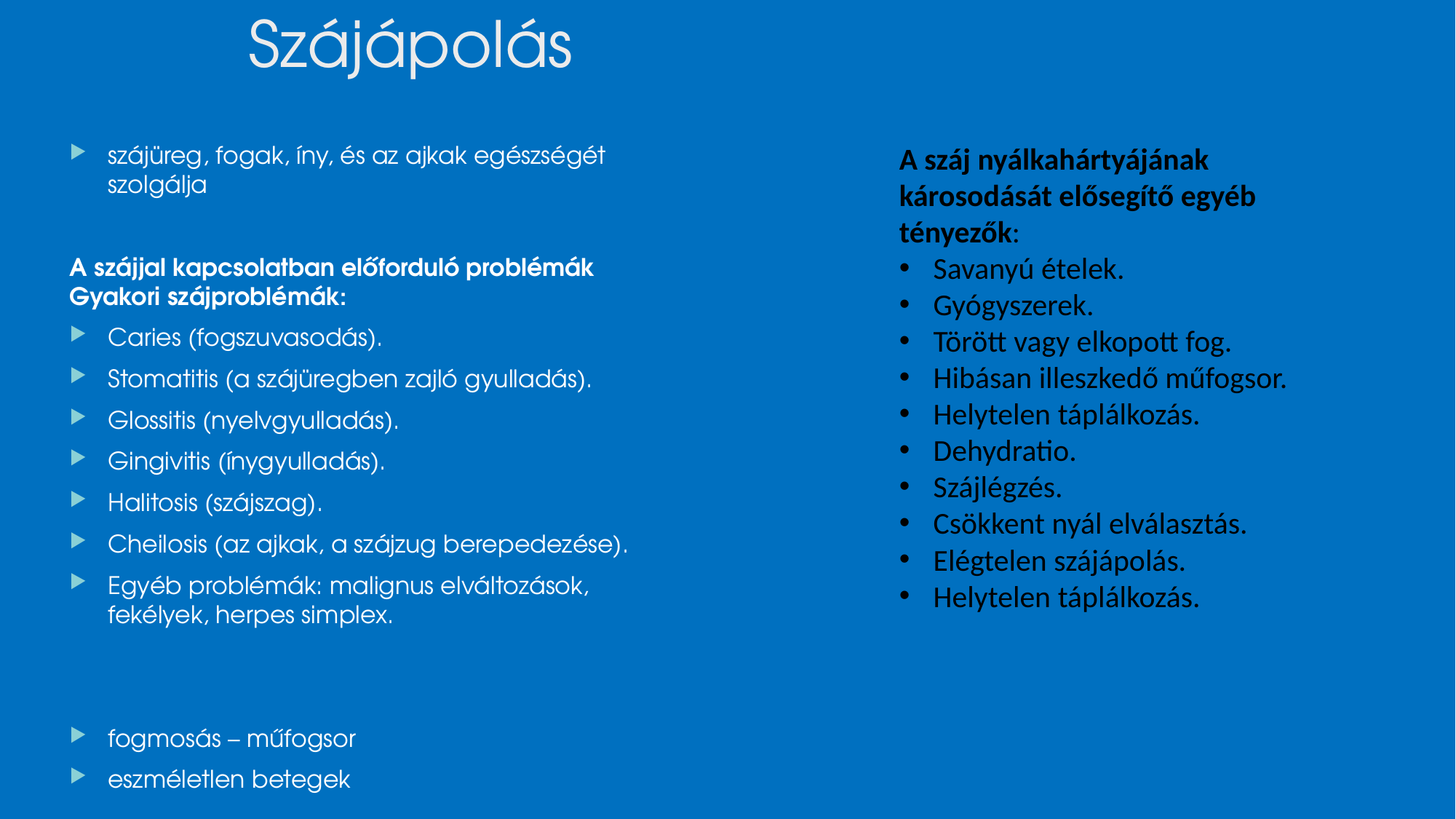

# Szájápolás
szájüreg, fogak, íny, és az ajkak egészségét szolgálja

A szájjal kapcsolatban előforduló problémák Gyakori szájproblémák:
Caries (fogszuvasodás).
Stomatitis (a szájüregben zajló gyulladás).
Glossitis (nyelvgyulladás).
Gingivitis (ínygyulladás).
Halitosis (szájszag).
Cheilosis (az ajkak, a szájzug berepedezése).
Egyéb problémák: malignus elváltozások, fekélyek, herpes simplex.

fogmosás – műfogsor
eszméletlen betegek
A száj nyálkahártyájának károsodását elősegítő egyéb tényezők:
Savanyú ételek.
Gyógyszerek.
Törött vagy elkopott fog.
Hibásan illeszkedő műfogsor.
Helytelen táplálkozás.
Dehydratio.
Szájlégzés.
Csökkent nyál elválasztás.
Elégtelen szájápolás.
Helytelen táplálkozás.